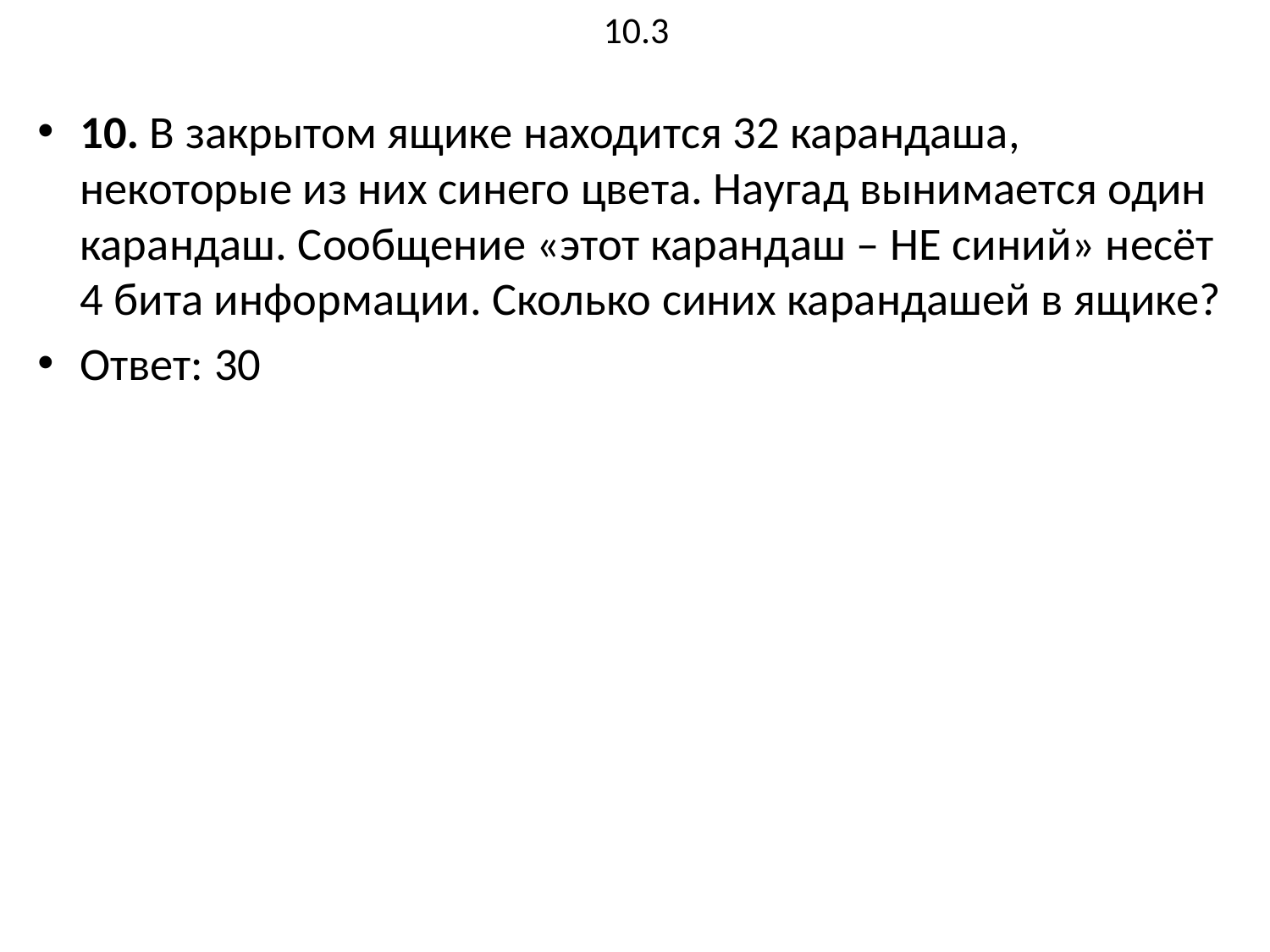

# 10.3
10. В закрытом ящике находится 32 карандаша, некоторые из них синего цвета. Наугад вынимается один карандаш. Сообщение «этот карандаш – НЕ синий» несёт 4 бита информации. Сколько синих карандашей в ящике?
Ответ: 30